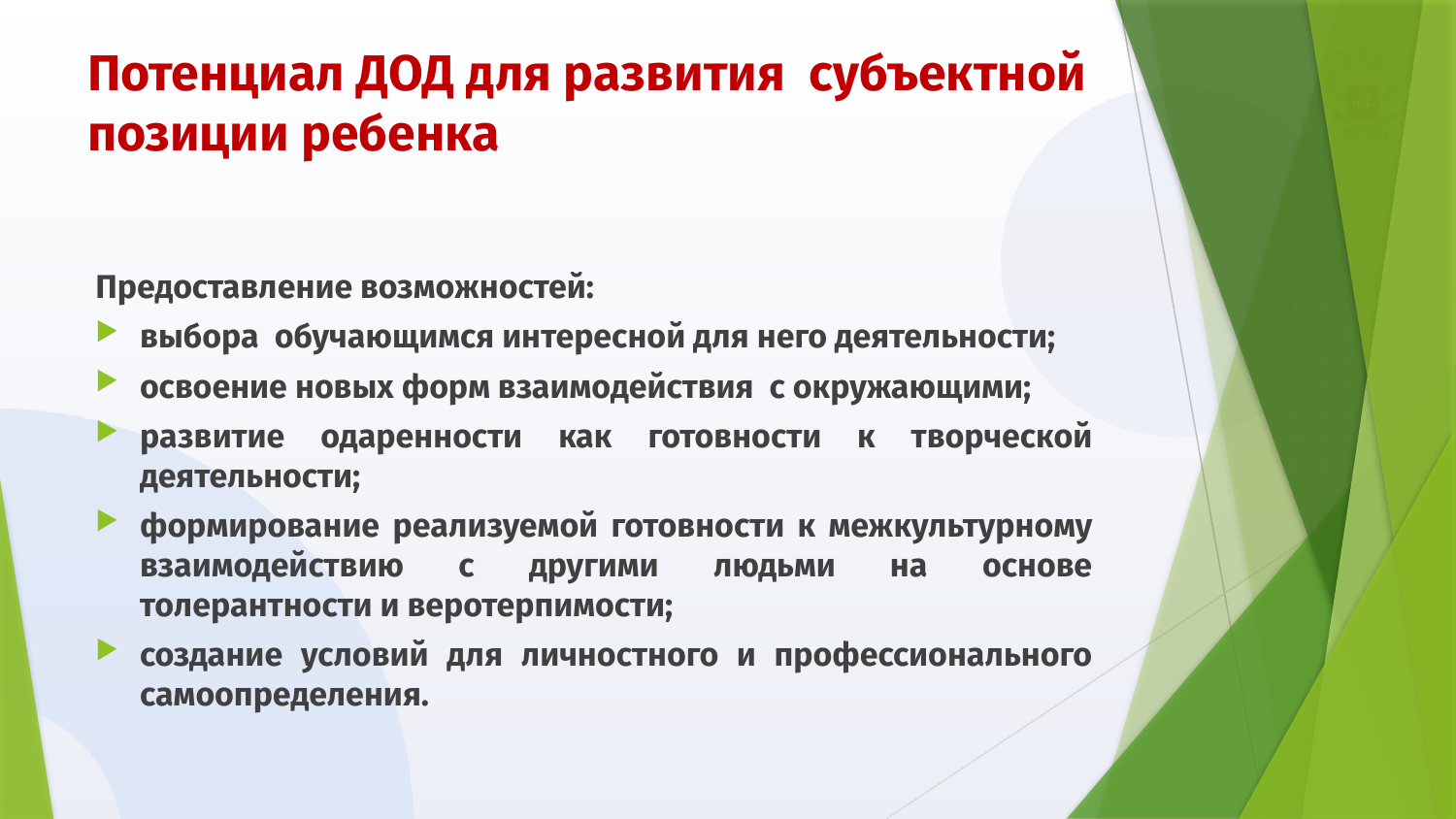

# Потенциал ДОД для развития  субъектной позиции ребенка
Предоставление возможностей:
выбора  обучающимся интересной для него деятельности;
освоение новых форм взаимодействия  с окружающими;
развитие одаренности как готовности к творческой деятельности;
формирование реализуемой готовности к межкультурному взаимодействию с другими людьми на основе толерантности и веротерпимости;
создание условий для личностного и профессионального самоопределения.